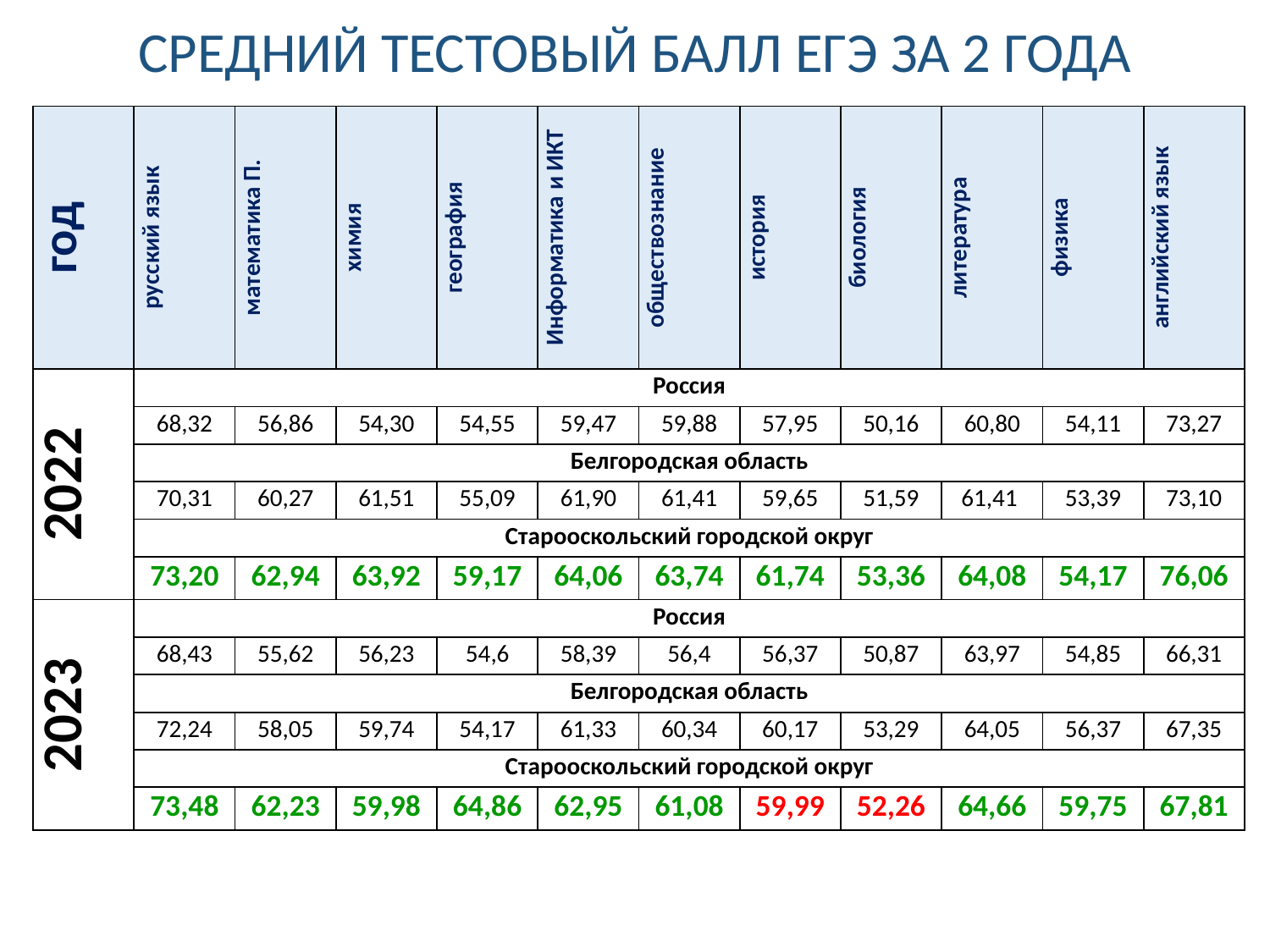

СРЕДНИЙ ТЕСТОВЫЙ БАЛЛ ЕГЭ ЗА 2 ГОДА

| год | русский язык | математика П. | химия | география | Информатика и ИКТ | обществознание | история | биология | литература | физика | английский язык |
| --- | --- | --- | --- | --- | --- | --- | --- | --- | --- | --- | --- |
| 2022 | Россия |  |  |  |  |  |  |  |  |  |  |
|  | 68,32 | 56,86 | 54,30 | 54,55 | 59,47 | 59,88 | 57,95 | 50,16 | 60,80 | 54,11 | 73,27 |
|  | Белгородская область |  |  |  |  |  |  |  |  |  |  |
|  | 70,31 | 60,27 | 61,51 | 55,09 | 61,90 | 61,41 | 59,65 | 51,59 | 61,41 | 53,39 | 73,10 |
|  | Старооскольский городской округ |  |  |  |  |  |  |  |  |  |  |
|  | 73,20 | 62,94 | 63,92 | 59,17 | 64,06 | 63,74 | 61,74 | 53,36 | 64,08 | 54,17 | 76,06 |
| 2023 | Россия |  |  |  |  |  |  |  |  |  |  |
|  | 68,43 | 55,62 | 56,23 | 54,6 | 58,39 | 56,4 | 56,37 | 50,87 | 63,97 | 54,85 | 66,31 |
|  | Белгородская область |  |  |  |  |  |  |  |  |  |  |
|  | 72,24 | 58,05 | 59,74 | 54,17 | 61,33 | 60,34 | 60,17 | 53,29 | 64,05 | 56,37 | 67,35 |
|  | Старооскольский городской округ |  |  |  |  |  |  |  |  |  |  |
|  | 73,48 | 62,23 | 59,98 | 64,86 | 62,95 | 61,08 | 59,99 | 52,26 | 64,66 | 59,75 | 67,81 |